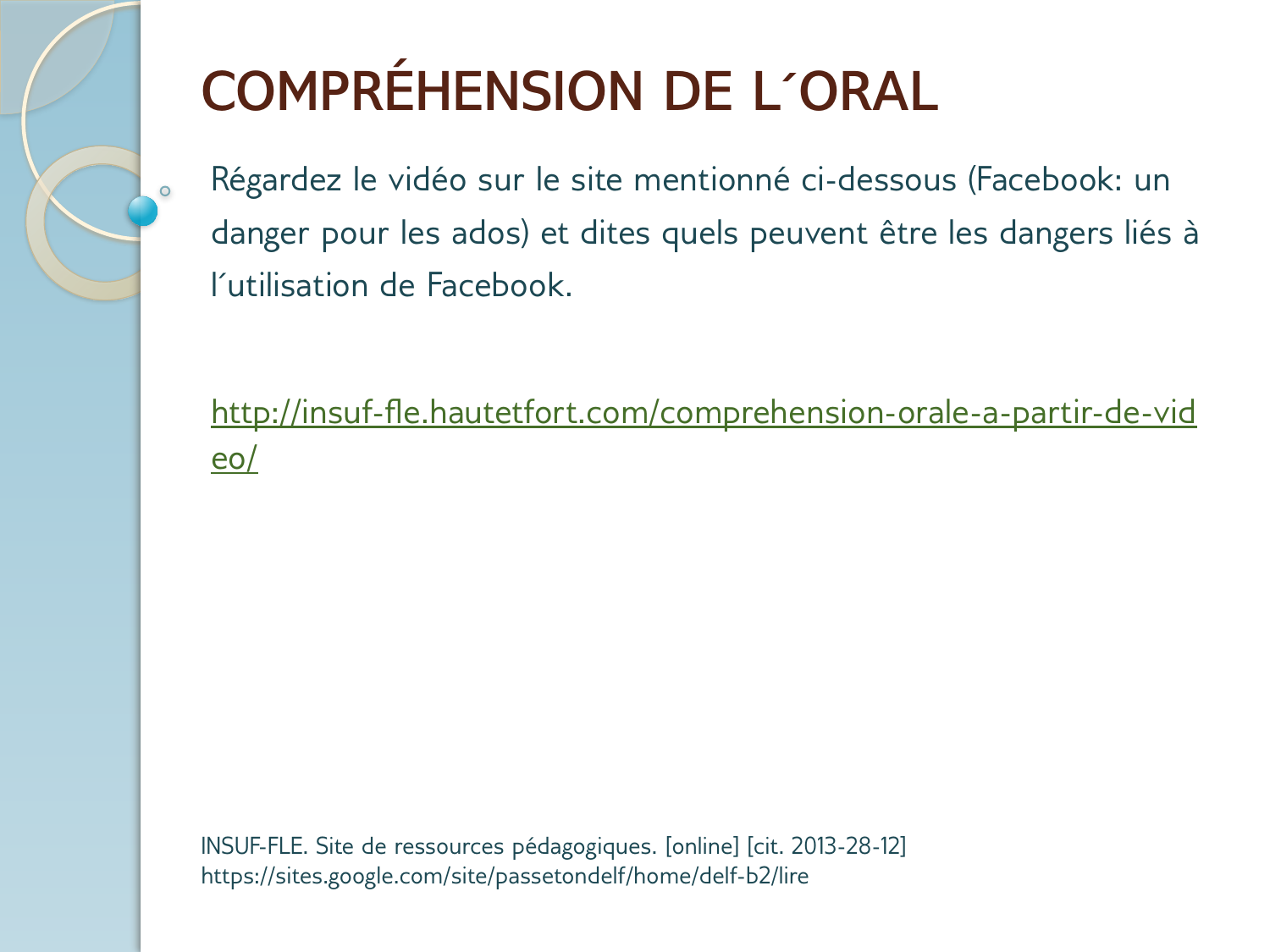

# COMPRÉHENSION DE L´ORAL
Régardez le vidéo sur le site mentionné ci-dessous (Facebook: un danger pour les ados) et dites quels peuvent être les dangers liés à l´utilisation de Facebook.

http://insuf-fle.hautetfort.com/comprehension-orale-a-partir-de-video/

INSUF-FLE. Site de ressources pédagogiques. [online] [cit. 2013-28-12] https://sites.google.com/site/passetondelf/home/delf-b2/lire